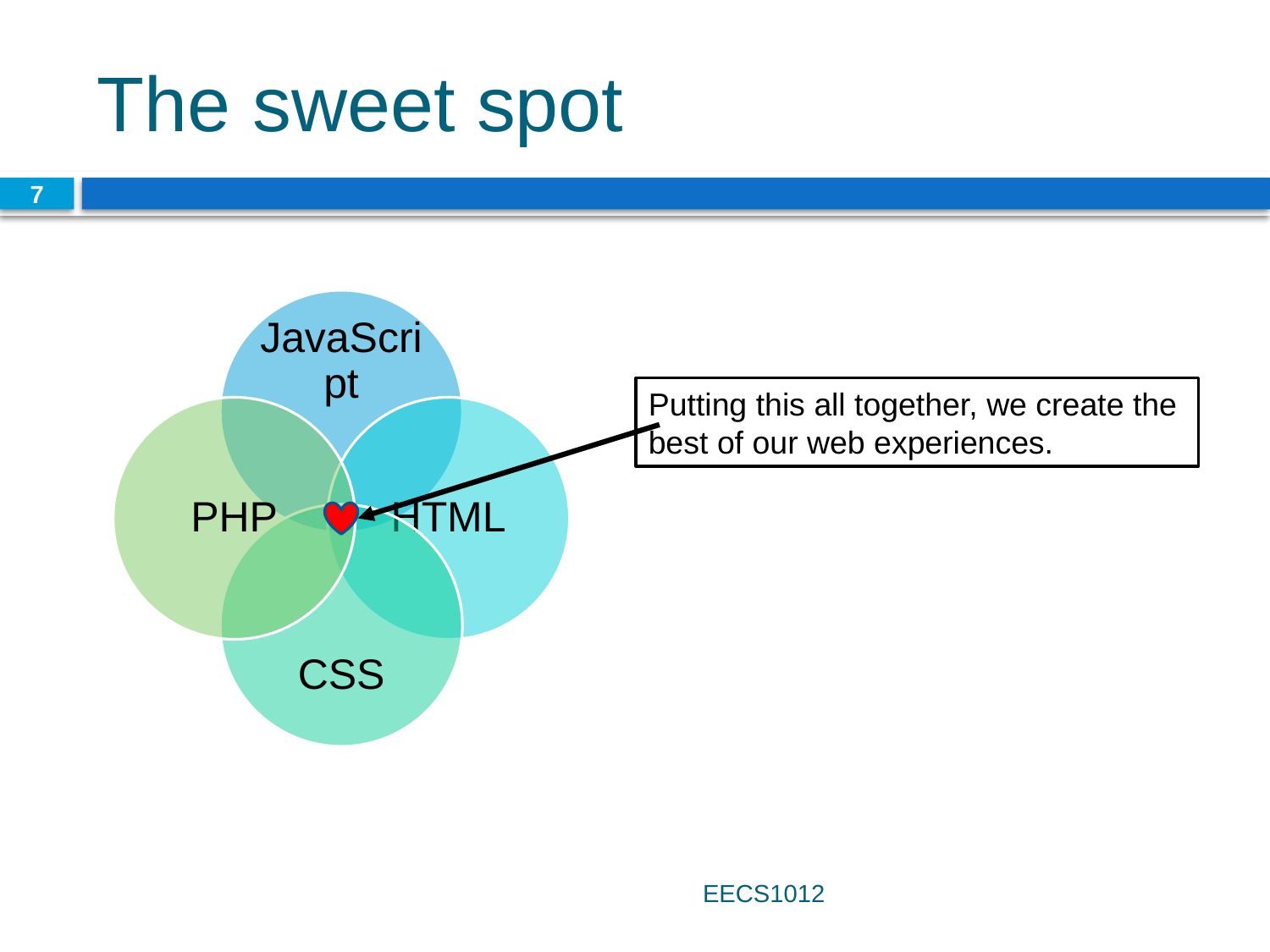

# The sweet spot
7
JavaScript
HTML
CSS
PHP
Putting this all together, we create the
best of our web experiences.

EECS1012